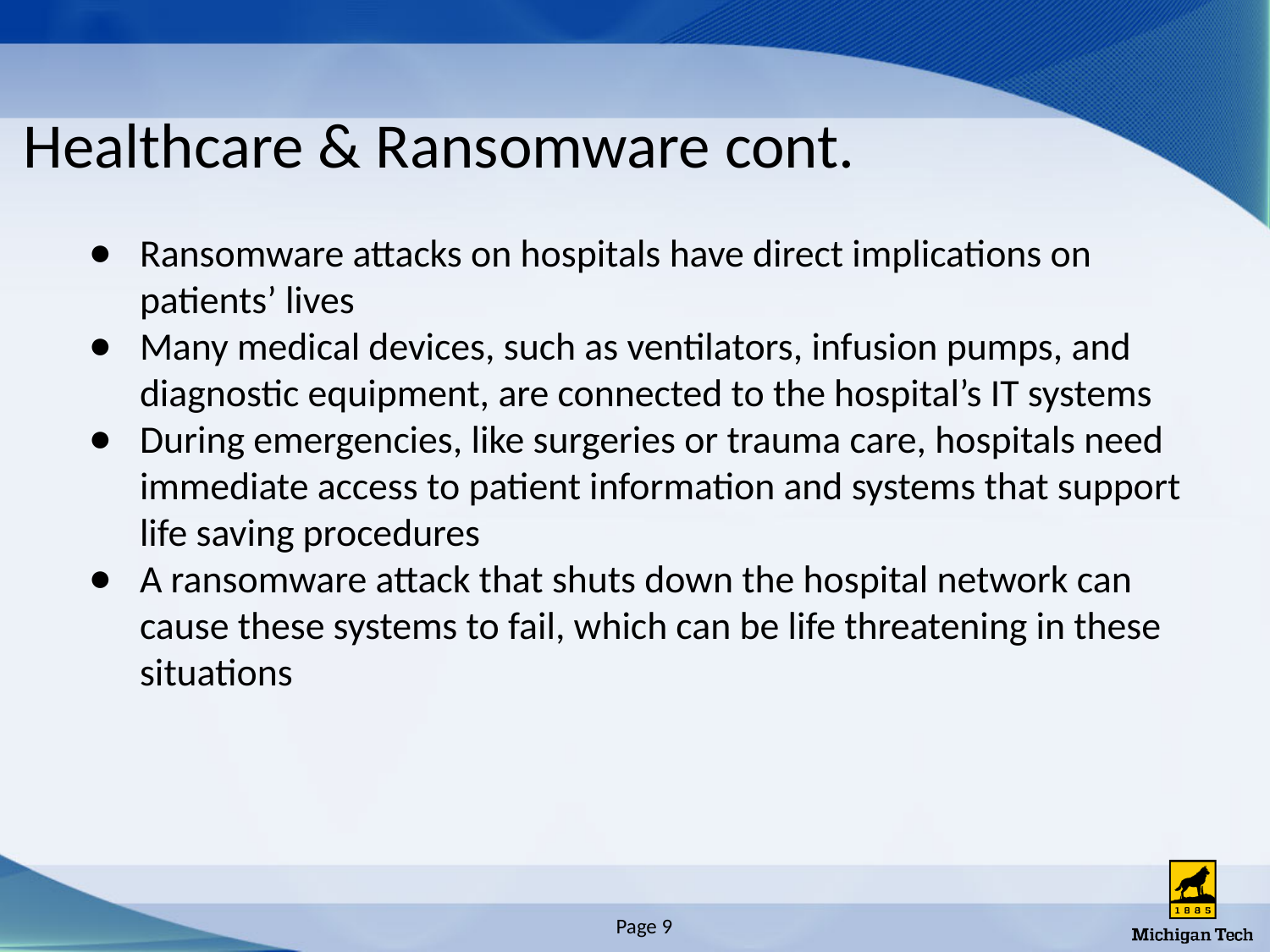

# Healthcare & Ransomware cont.
Ransomware attacks on hospitals have direct implications on patients’ lives
Many medical devices, such as ventilators, infusion pumps, and diagnostic equipment, are connected to the hospital’s IT systems
During emergencies, like surgeries or trauma care, hospitals need immediate access to patient information and systems that support life saving procedures
A ransomware attack that shuts down the hospital network can cause these systems to fail, which can be life threatening in these situations